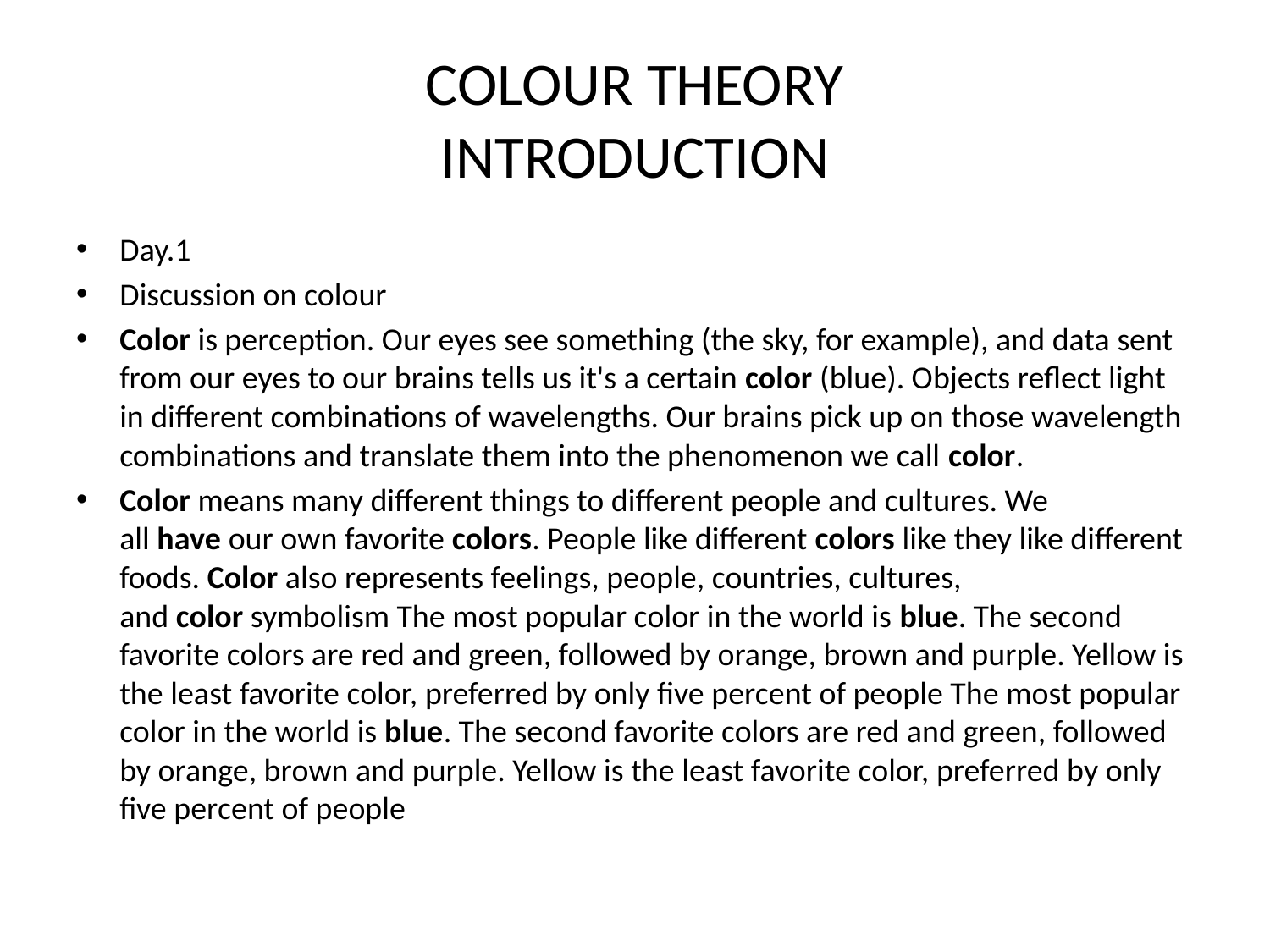

# COLOUR THEORY INTRODUCTION
Day.1
Discussion on colour
Color is perception. Our eyes see something (the sky, for example), and data sent from our eyes to our brains tells us it's a certain color (blue). Objects reflect light in different combinations of wavelengths. Our brains pick up on those wavelength combinations and translate them into the phenomenon we call color.
Color means many different things to different people and cultures. We all have our own favorite colors. People like different colors like they like different foods. Color also represents feelings, people, countries, cultures, and color symbolism The most popular color in the world is blue. The second favorite colors are red and green, followed by orange, brown and purple. Yellow is the least favorite color, preferred by only five percent of people The most popular color in the world is blue. The second favorite colors are red and green, followed by orange, brown and purple. Yellow is the least favorite color, preferred by only five percent of people